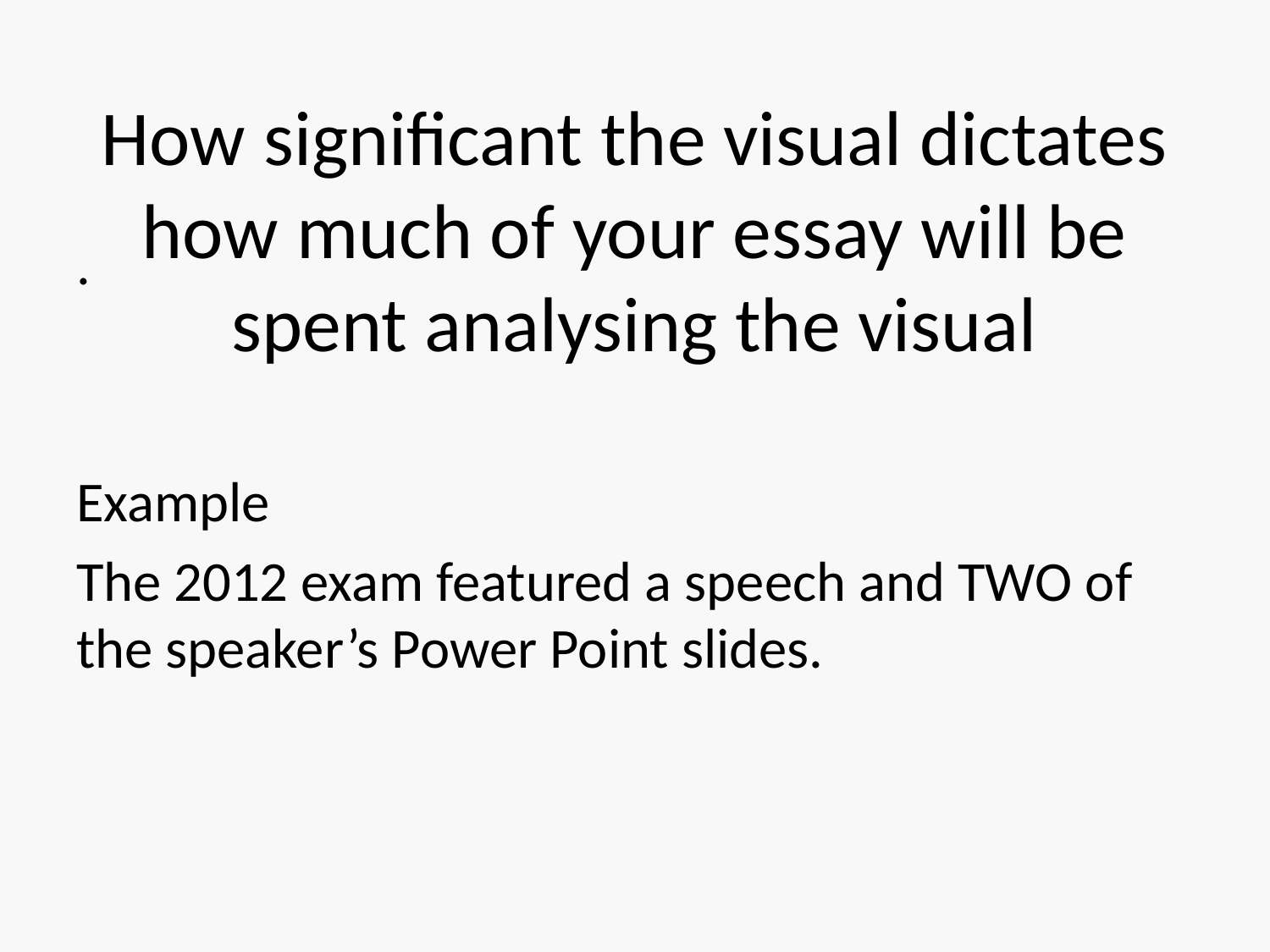

# How significant the visual dictates how much of your essay will be spent analysing the visual
.

Example
The 2012 exam featured a speech and TWO of the speaker’s Power Point slides.